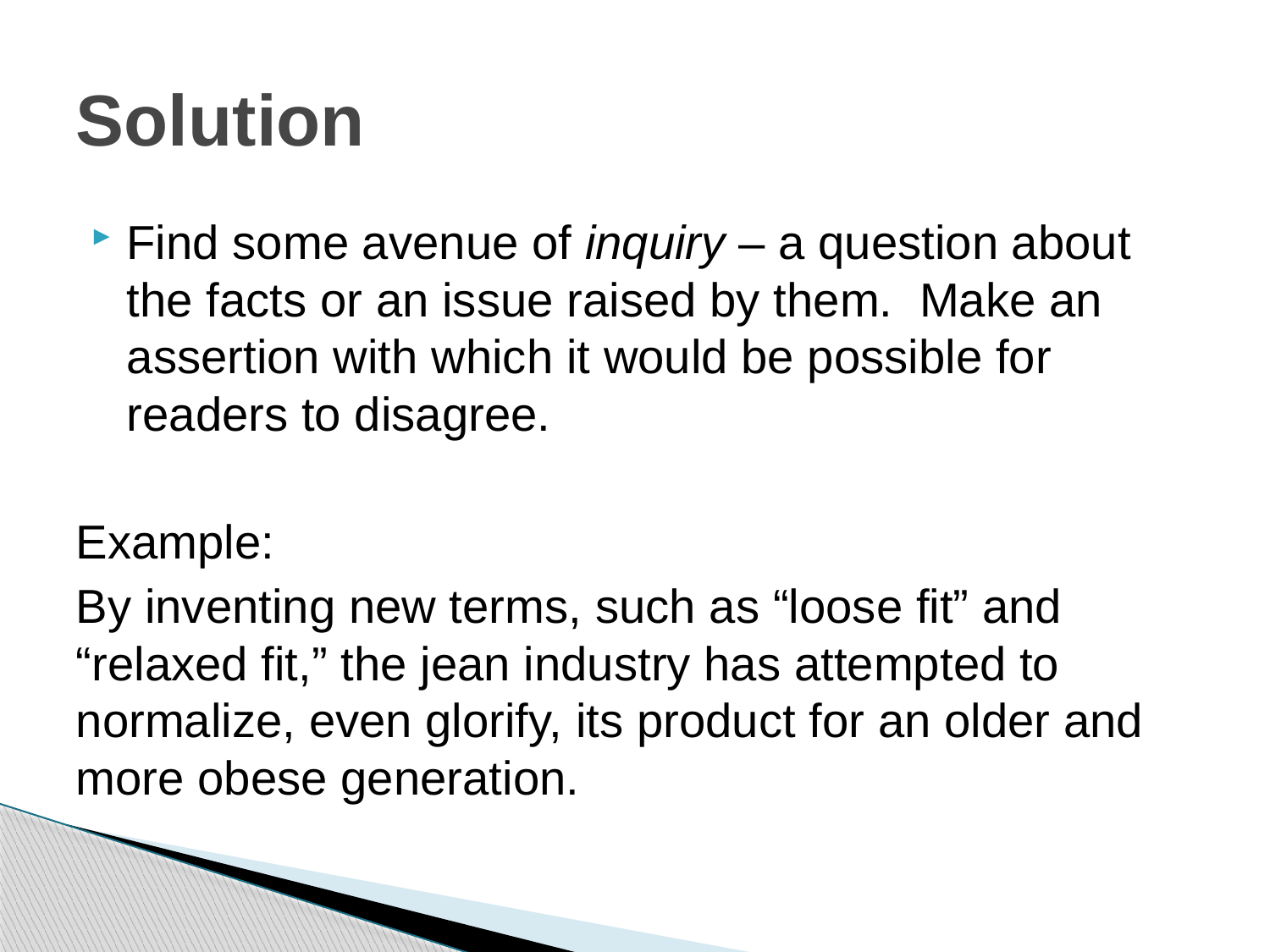

# Solution
Find some avenue of inquiry – a question about the facts or an issue raised by them.  Make an assertion with which it would be possible for readers to disagree.

Example:
By inventing new terms, such as “loose fit” and “relaxed fit,” the jean industry has attempted to normalize, even glorify, its product for an older and more obese generation.